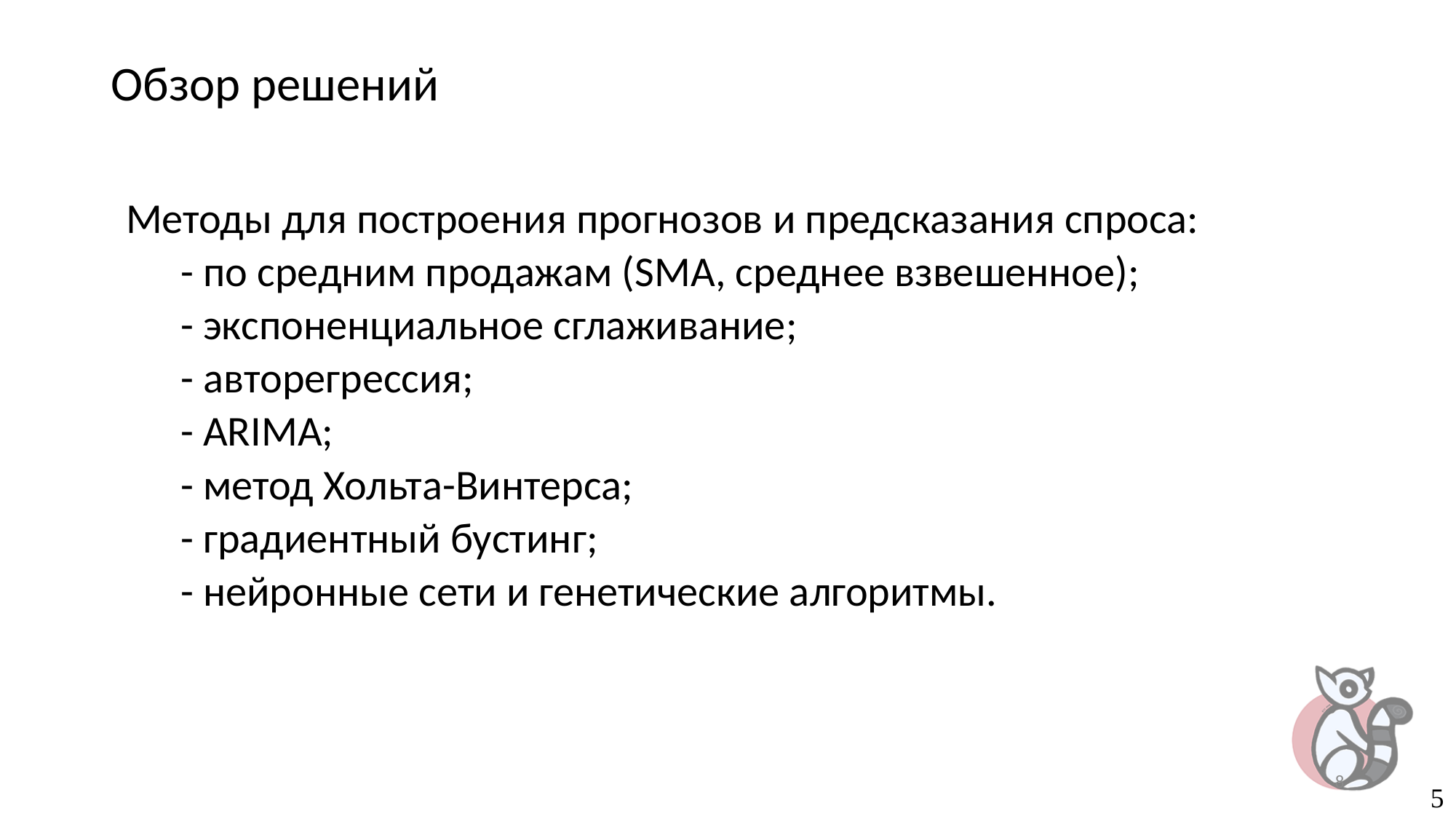

# Обзор решений

Методы для построения прогнозов и предсказания спроса:
- по средним продажам (SMA, среднее взвешенное);
- экспоненциальное сглаживание;
- авторегрессия;
- ARIMA;
- метод Хольта-Винтерса;
- градиентный бустинг;
- нейронные сети и генетические алгоритмы.

8
5